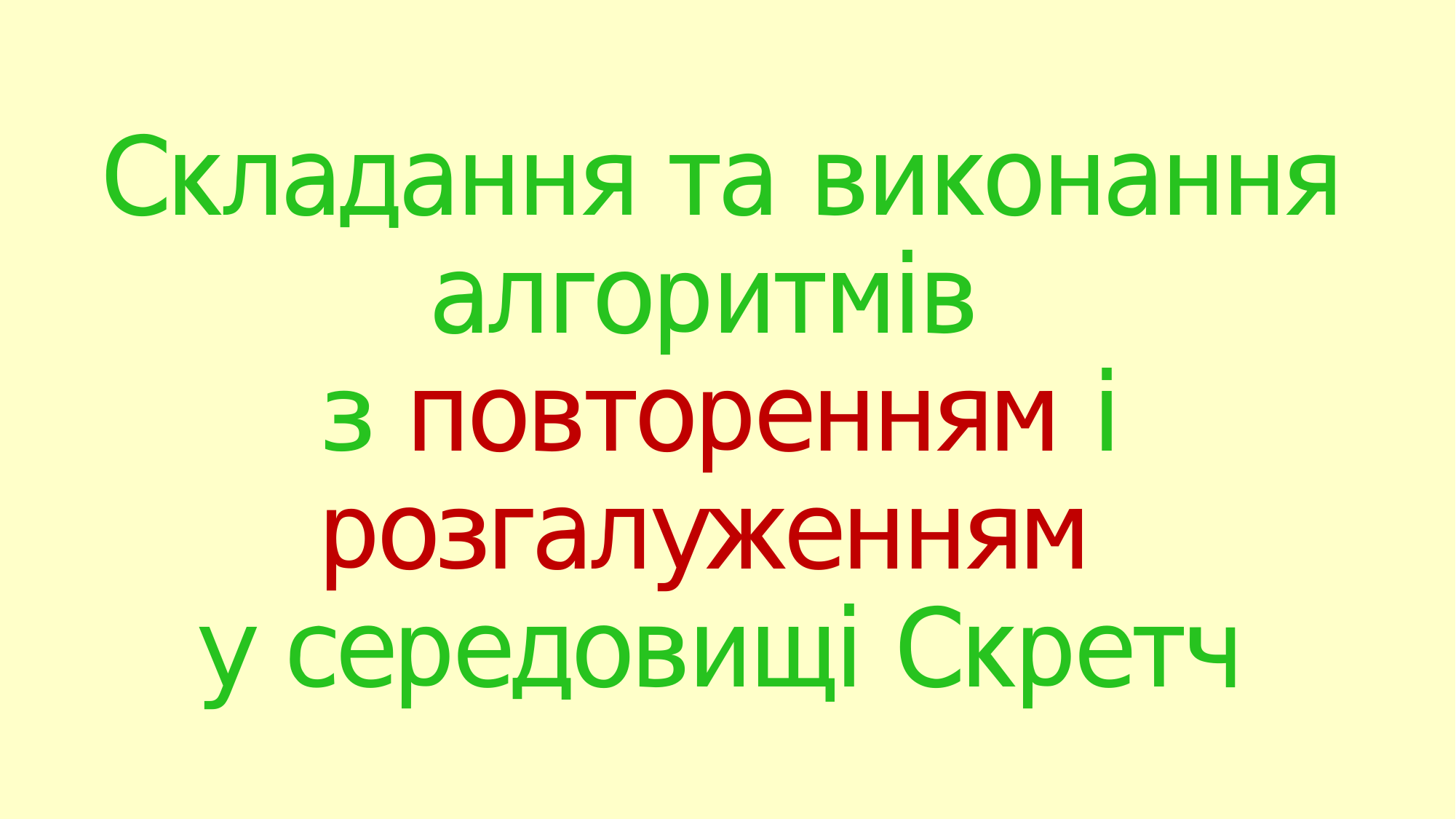

# Складання та виконання алгоритмів з повторенням і розгалуженням у середовищі Скретч